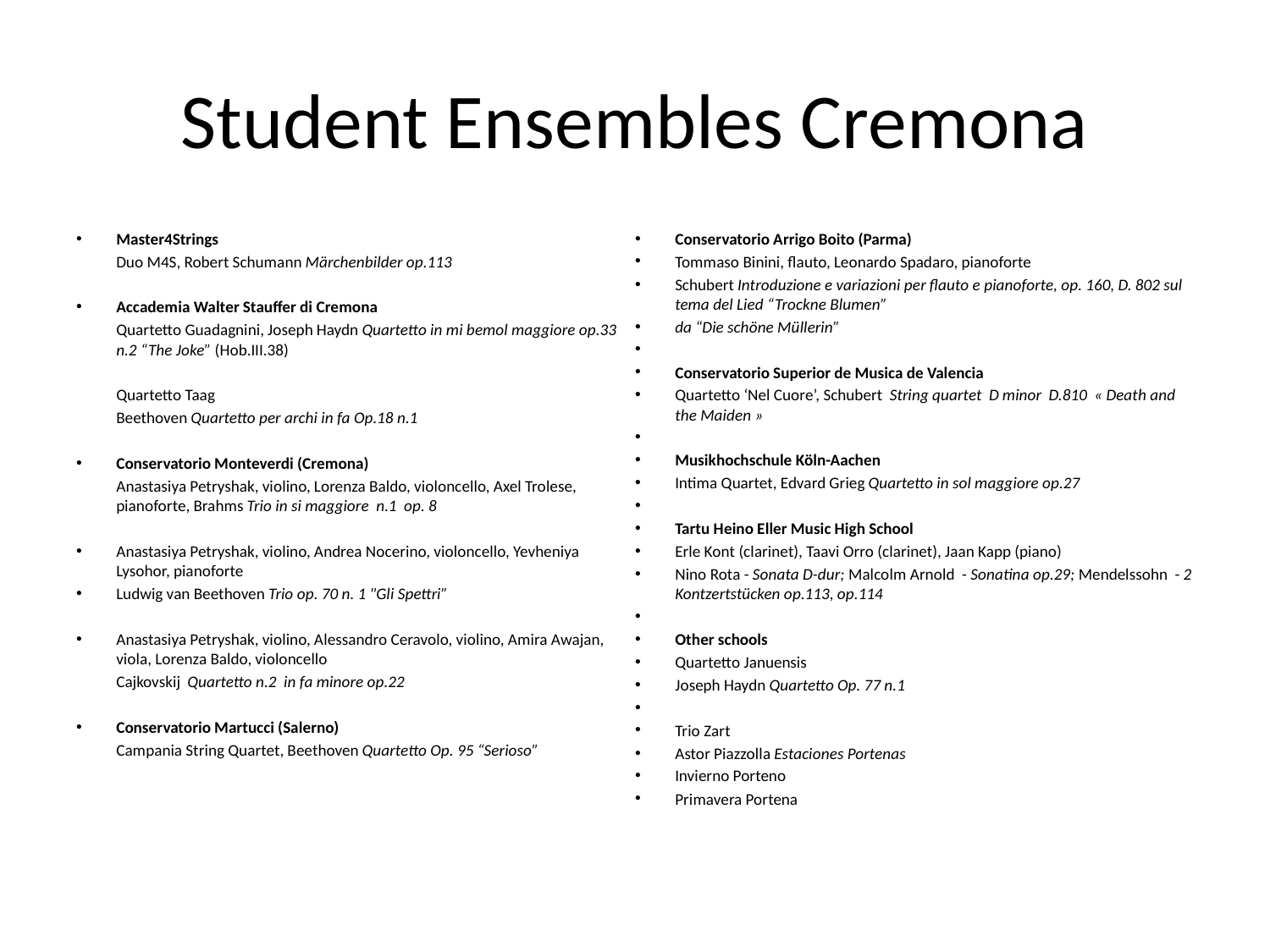

# Student Ensembles Cremona
Master4Strings
	Duo M4S, Robert Schumann Märchenbilder op.113

Accademia Walter Stauffer di Cremona
	Quartetto Guadagnini, Joseph Haydn Quartetto in mi bemol maggiore op.33 n.2 “The Joke” (Hob.III.38)

	Quartetto Taag
	Beethoven Quartetto per archi in fa Op.18 n.1

Conservatorio Monteverdi (Cremona)
	Anastasiya Petryshak, violino, Lorenza Baldo, violoncello, Axel Trolese, pianoforte, Brahms Trio in si maggiore  n.1  op. 8

Anastasiya Petryshak, violino, Andrea Nocerino, violoncello, Yevheniya Lysohor, pianoforte
Ludwig van Beethoven Trio op. 70 n. 1 "Gli Spettri”

Anastasiya Petryshak, violino, Alessandro Ceravolo, violino, Amira Awajan, viola, Lorenza Baldo, violoncello
	Cajkovskij  Quartetto n.2  in fa minore op.22

Conservatorio Martucci (Salerno)
	Campania String Quartet, Beethoven Quartetto Op. 95 “Serioso”

Conservatorio Arrigo Boito (Parma)
Tommaso Binini, flauto, Leonardo Spadaro, pianoforte
Schubert Introduzione e variazioni per flauto e pianoforte, op. 160, D. 802 sul tema del Lied “Trockne Blumen”
da “Die schöne Müllerin”

Conservatorio Superior de Musica de Valencia
Quartetto ‘Nel Cuore’, Schubert  String quartet  D minor  D.810  « Death and the Maiden »

Musikhochschule Köln-Aachen
Intima Quartet, Edvard Grieg Quartetto in sol maggiore op.27

Tartu Heino Eller Music High School
Erle Kont (clarinet), Taavi Orro (clarinet), Jaan Kapp (piano)
Nino Rota - Sonata D-dur; Malcolm Arnold  - Sonatina op.29; Mendelssohn  - 2 Kontzertstücken op.113, op.114

Other schools
Quartetto Januensis
Joseph Haydn Quartetto Op. 77 n.1

Trio Zart
Astor Piazzolla Estaciones Portenas
Invierno Porteno
Primavera Portena